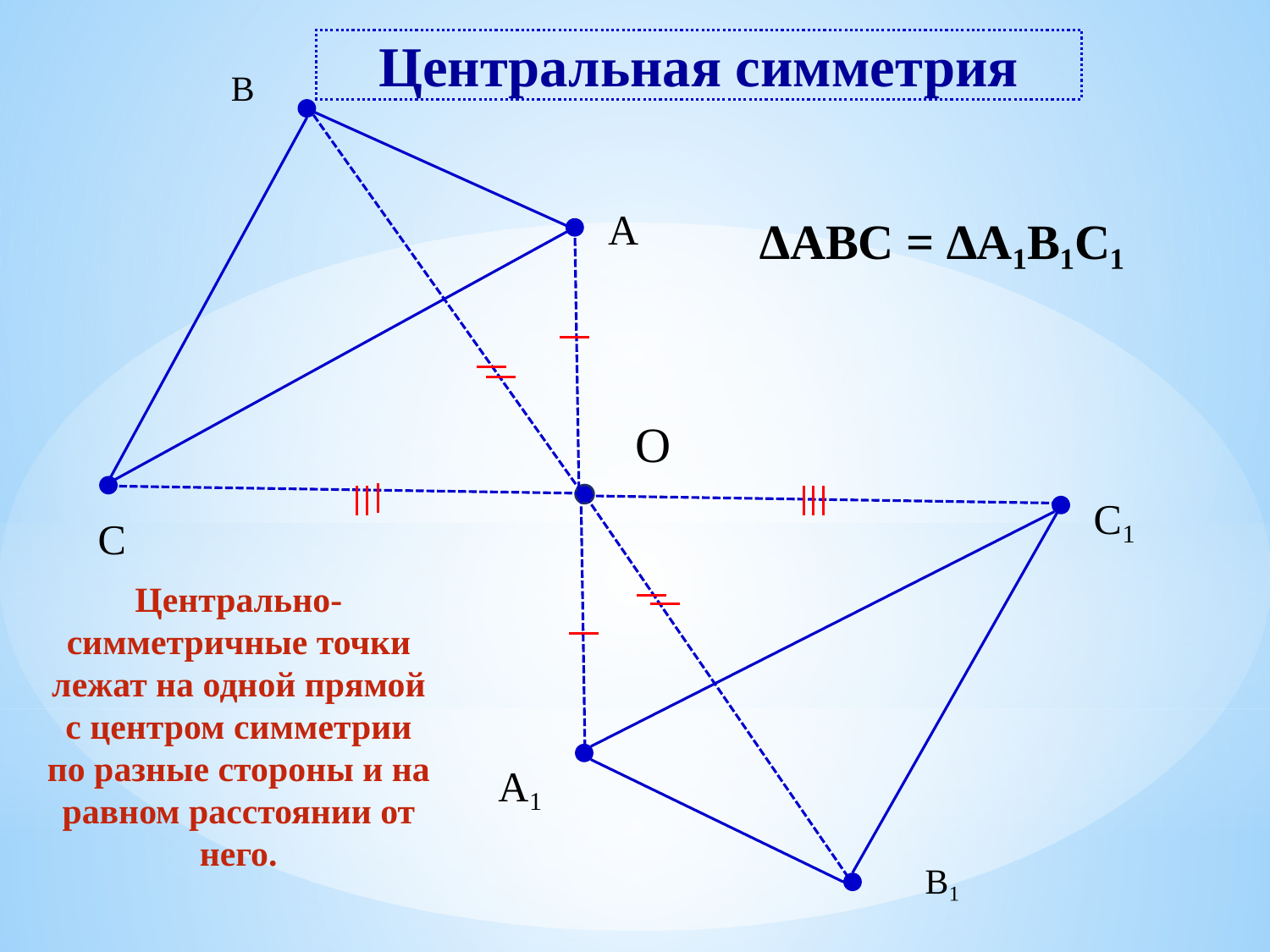

Центральная симметрия
В

А
∆ABC = ∆A₁B₁C₁

 О

С₁

С
Центрально-симметричные точки лежат на одной прямой с центром симметрии по разные стороны и на равном расстоянии от него.

А₁
В₁